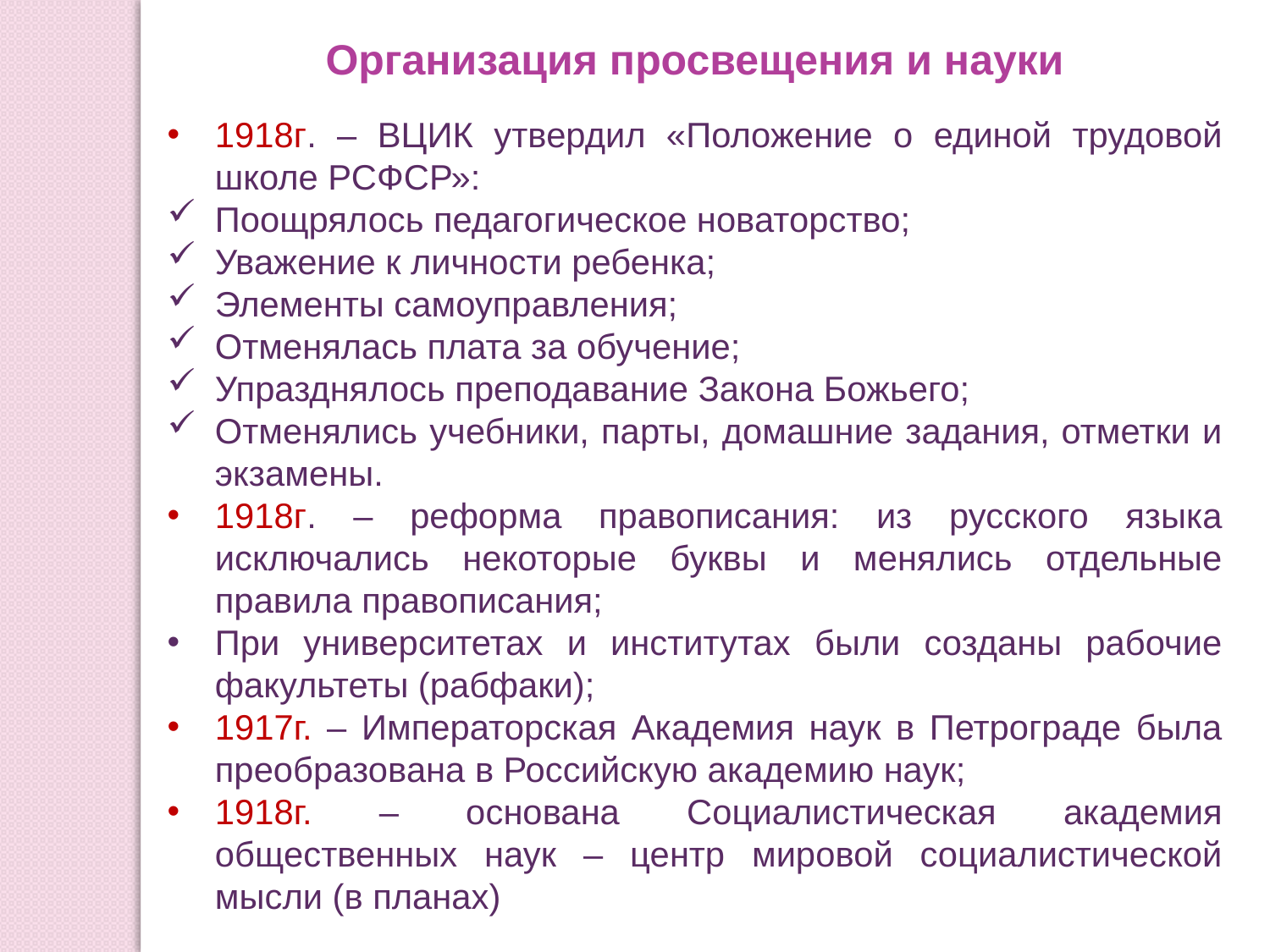

Организация просвещения и науки
1918г. – ВЦИК утвердил «Положение о единой трудовой школе РСФСР»:
Поощрялось педагогическое новаторство;
Уважение к личности ребенка;
Элементы самоуправления;
Отменялась плата за обучение;
Упразднялось преподавание Закона Божьего;
Отменялись учебники, парты, домашние задания, отметки и экзамены.
1918г. – реформа правописания: из русского языка исключались некоторые буквы и менялись отдельные правила правописания;
При университетах и институтах были созданы рабочие факультеты (рабфаки);
1917г. – Императорская Академия наук в Петрограде была преобразована в Российскую академию наук;
1918г. – основана Социалистическая академия общественных наук – центр мировой социалистической мысли (в планах)